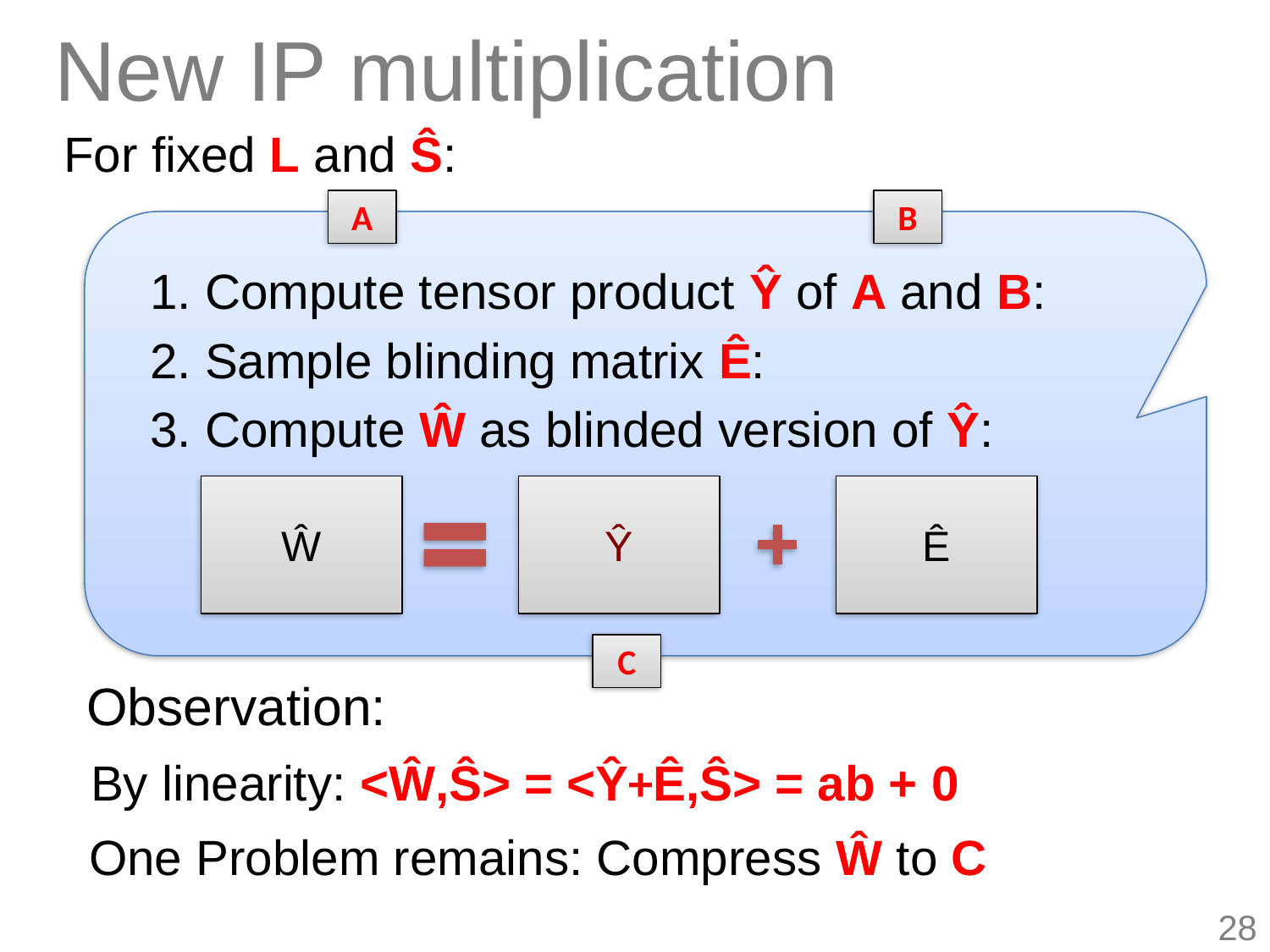

New IP multiplication
For fixed L and Ŝ:
A
B

1. Compute tensor product Ŷ of A and B:
2. Sample blinding matrix Ê:
3. Compute Ŵ as blinded version of Ŷ:
Ŵ
Ŷ
Ê

C
Observation:
By linearity: <Ŵ,Ŝ> = <Ŷ+Ê,Ŝ> = ab + 0
One Problem remains: Compress Ŵ to C
28